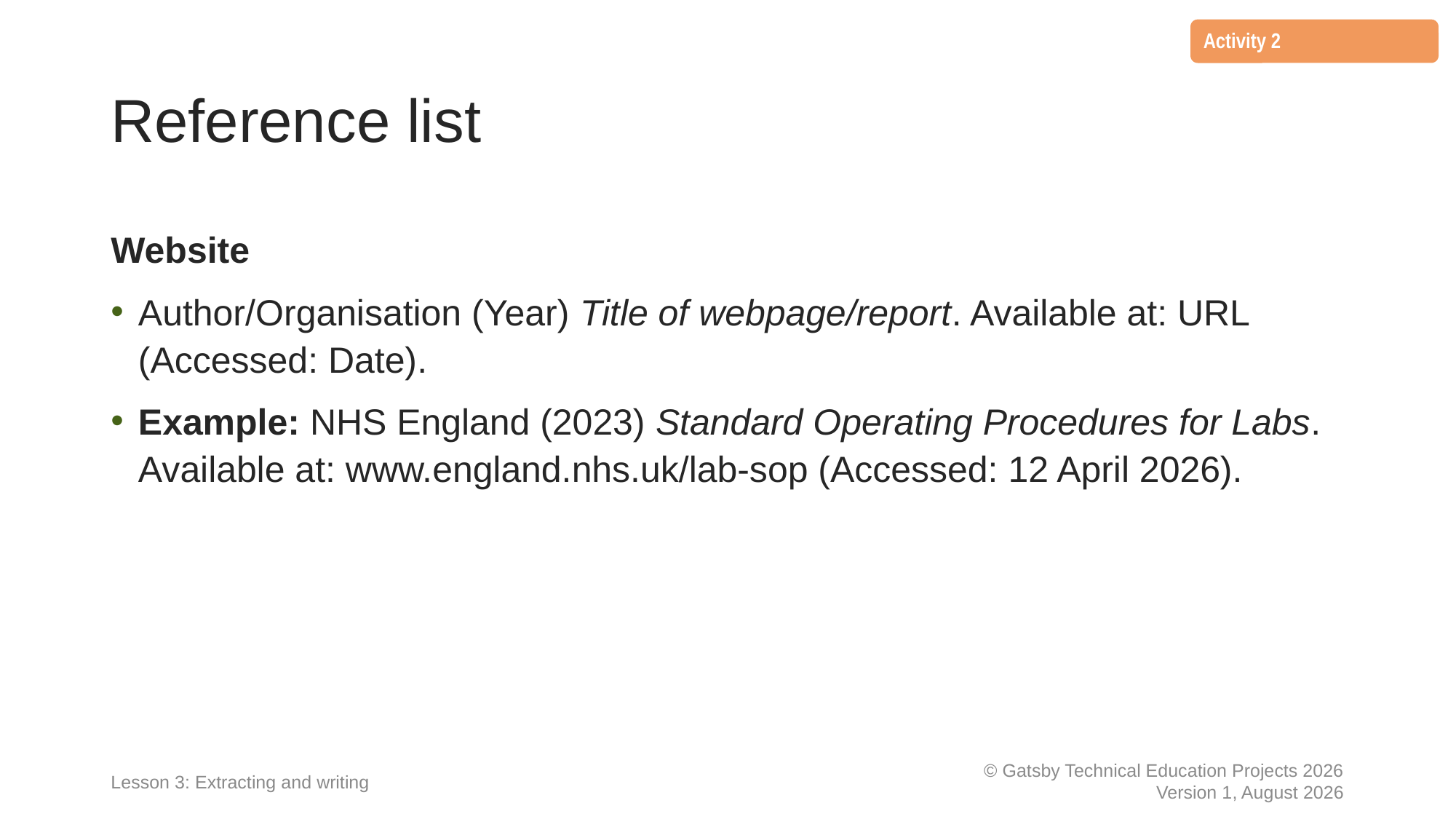

Activity 2
1
2
# Reference list
Website
Author/Organisation (Year) Title of webpage/report. Available at: URL (Accessed: Date).
Example: NHS England (2023) Standard Operating Procedures for Labs. Available at: www.england.nhs.uk/lab-sop (Accessed: 12 April 2026).

Lesson 3: Extracting and writing